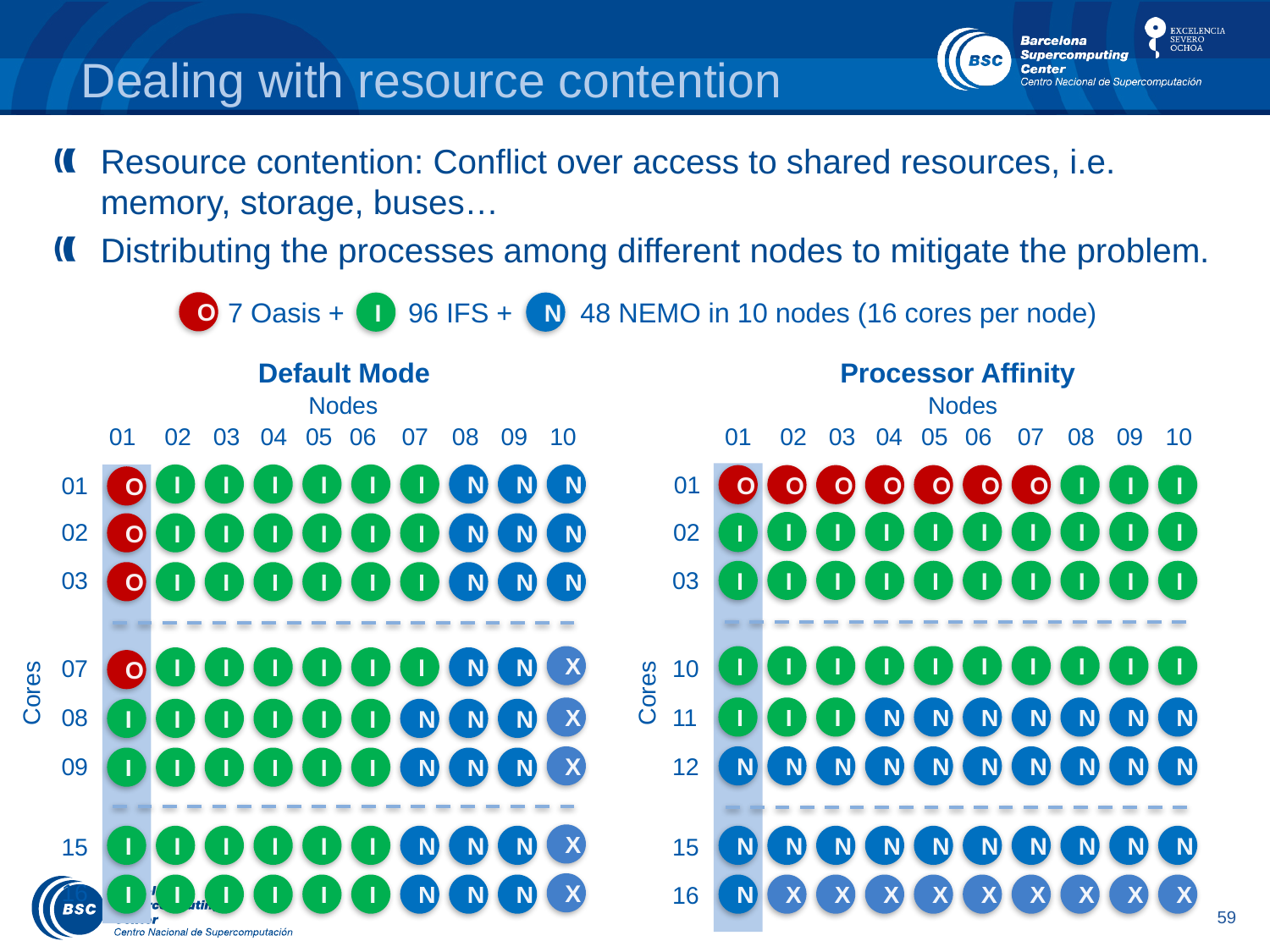

# Dealing with resource contention
Resource contention: Conflict over access to shared resources, i.e. memory, storage, buses…
Distributing the processes among different nodes to mitigate the problem.

7 Oasis +
96 IFS +
48 NEMO in 10 nodes (16 cores per node)
O
I
N
Default Mode
Processor Affinity
Nodes
Nodes
  01
  02
  03
  04
  05
  06
  07
  08
  09
  10
  01
  02
  03
  04
  05
  06
  07
  08
  09
  10
  01
  01

I
I
I
I
I
I
N
N
N
O
O
O
O
O
O
O
I
I
I
O
  02
  02
I
I
I
I
I
I
I
I
I
I
O
I
I
I
I
I
I
N
N
N
  03
  03
I
I
I
I
I
I
I
I
I
I
O
I
I
I
I
I
I
N
N
N
  07
  10
X
I
I
I
I
I
I
I
I
I
I
I
N
N
I
I
I
I
I
O
Cores
Cores
  08
  11
X
I
I
I
N
N
N
N
N
N
N
I
I
I
I
I
I
N
N
N
  09
  12
X
N
N
N
N
N
N
N
N
N
N
I
I
I
I
I
I
N
N
N
  15
  15
X
I
I
I
I
I
I
N
N
N
N
N
N
N
N
N
N
N
N
N
  16
  16
X
I
I
I
I
I
I
N
N
N
N
X
X
X
X
X
X
X
X
X